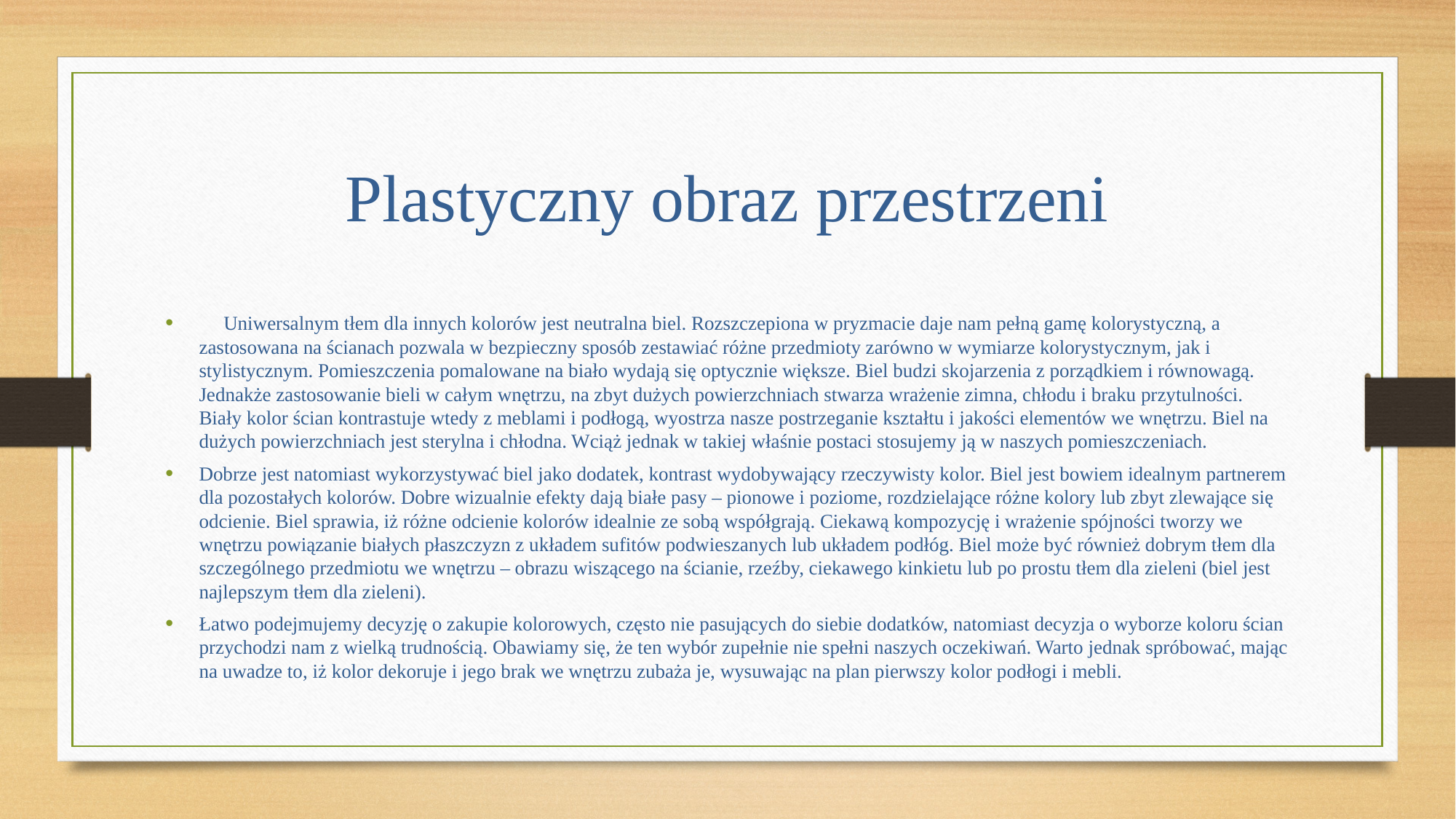

# Plastyczny obraz przestrzeni
     Uniwersalnym tłem dla innych kolorów jest neutralna biel. Rozszczepiona w pryzmacie daje nam pełną gamę kolorystyczną, a zastosowana na ścianach pozwala w bezpieczny sposób zestawiać różne przedmioty zarówno w wymiarze kolorystycznym, jak i stylistycznym. Pomieszczenia pomalowane na biało wydają się optycznie większe. Biel budzi skojarzenia z porządkiem i równowagą. Jednakże zastosowanie bieli w całym wnętrzu, na zbyt dużych powierzchniach stwarza wrażenie zimna, chłodu i braku przytulności. Biały kolor ścian kontrastuje wtedy z meblami i podłogą, wyostrza nasze postrzeganie kształtu i jakości elementów we wnętrzu. Biel na dużych powierzchniach jest sterylna i chłodna. Wciąż jednak w takiej właśnie postaci stosujemy ją w naszych pomieszczeniach.
Dobrze jest natomiast wykorzystywać biel jako dodatek, kontrast wydobywający rzeczywisty kolor. Biel jest bowiem idealnym partnerem dla pozostałych kolorów. Dobre wizualnie efekty dają białe pasy – pionowe i poziome, rozdzielające różne kolory lub zbyt zlewające się odcienie. Biel sprawia, iż różne odcienie kolorów idealnie ze sobą współgrają. Ciekawą kompozycję i wrażenie spójności tworzy we wnętrzu powiązanie białych płaszczyzn z układem sufitów podwieszanych lub układem podłóg. Biel może być również dobrym tłem dla szczególnego przedmiotu we wnętrzu – obrazu wiszącego na ścianie, rzeźby, ciekawego kinkietu lub po prostu tłem dla zieleni (biel jest najlepszym tłem dla zieleni).
Łatwo podejmujemy decyzję o zakupie kolorowych, często nie pasujących do siebie dodatków, natomiast decyzja o wyborze koloru ścian przychodzi nam z wielką trudnością. Obawiamy się, że ten wybór zupełnie nie spełni naszych oczekiwań. Warto jednak spróbować, mając na uwadze to, iż kolor dekoruje i jego brak we wnętrzu zubaża je, wysuwając na plan pierwszy kolor podłogi i mebli.